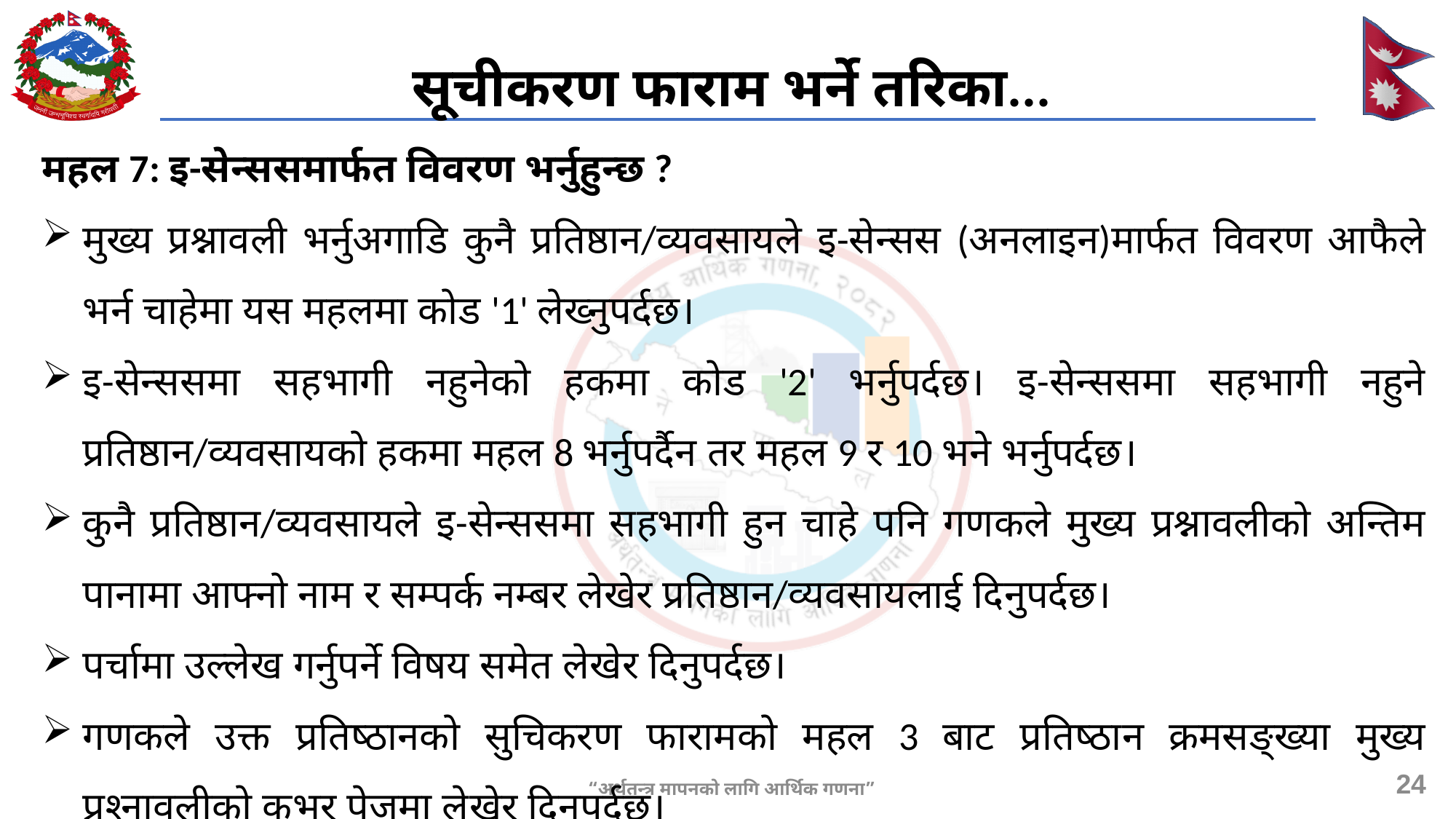

#
सूचीकरण फाराम भर्ने तरिका...
महल 7: इ-सेन्ससमार्फत विवरण भर्नुहुन्छ ?
मुख्य प्रश्नावली भर्नुअगाडि कुनै प्रतिष्ठान/व्यवसायले इ-सेन्सस (अनलाइन)मार्फत विवरण आफैले भर्न चाहेमा यस महलमा कोड '1' लेख्नुपर्दछ।
इ-सेन्ससमा सहभागी नहुनेको हकमा कोड '2' भर्नुपर्दछ। इ-सेन्ससमा सहभागी नहुने प्रतिष्ठान/व्यवसायको हकमा महल 8 भर्नुपर्दैन तर महल 9 र 10 भने भर्नुपर्दछ।
कुनै प्रतिष्ठान/व्यवसायले इ-सेन्ससमा सहभागी हुन चाहे पनि गणकले मुख्य प्रश्नावलीको अन्तिम पानामा आफ्नो नाम र सम्पर्क नम्बर लेखेर प्रतिष्ठान/व्यवसायलाई दिनुपर्दछ।
पर्चामा उल्लेख गर्नुपर्ने विषय समेत लेखेर दिनुपर्दछ।
गणकले उक्त प्रतिष्ठानको सुचिकरण फारामको महल 3 बाट प्रतिष्ठान क्रमसङ्ख्या मुख्य प्रश्नावलीको कभर पेजमा लेखेर दिनुपर्दछ।
24
“अर्थतन्त्र मापनको लागि आर्थिक गणना”